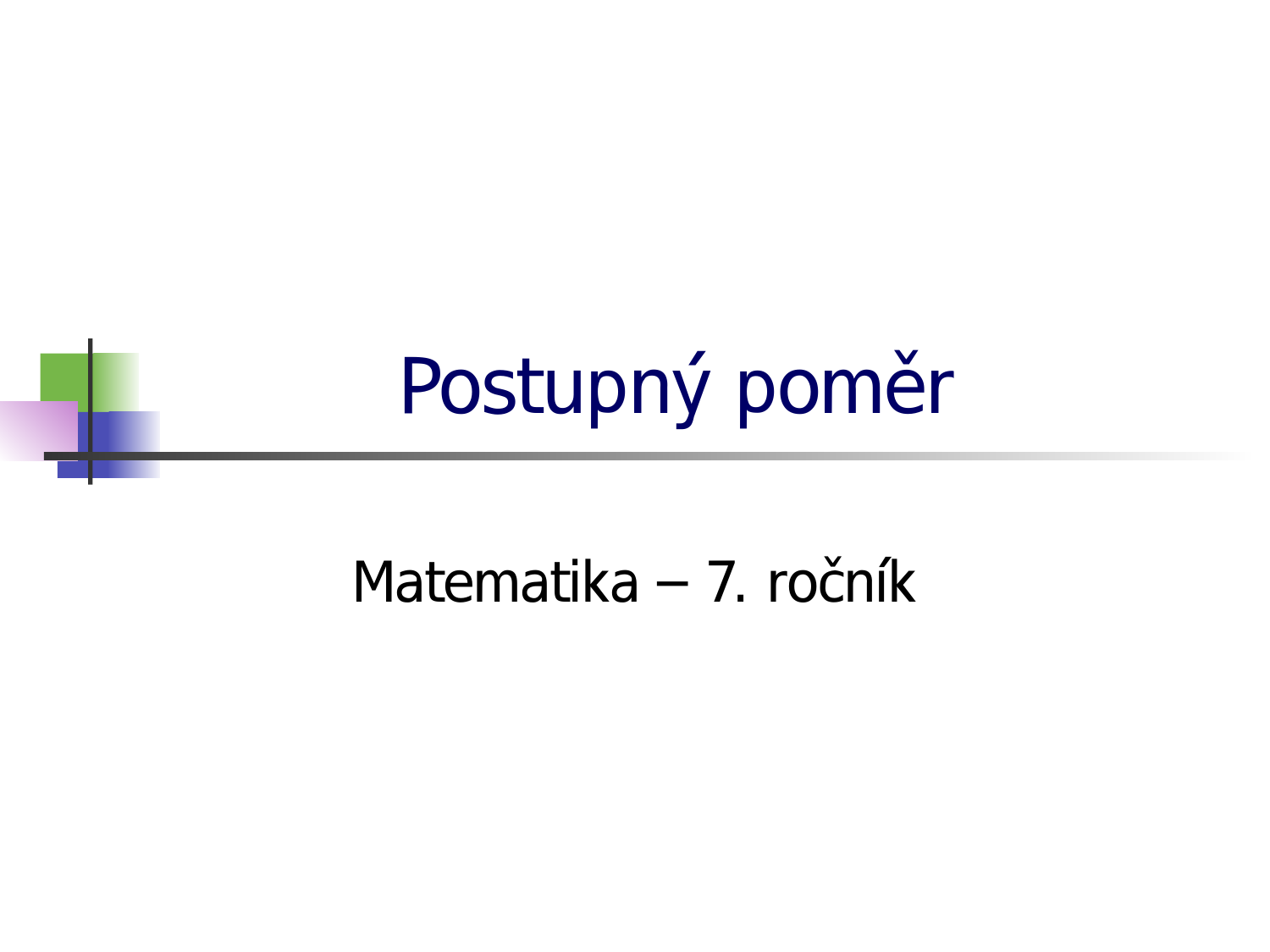

# Postupný poměr
Matematika – 7. ročník